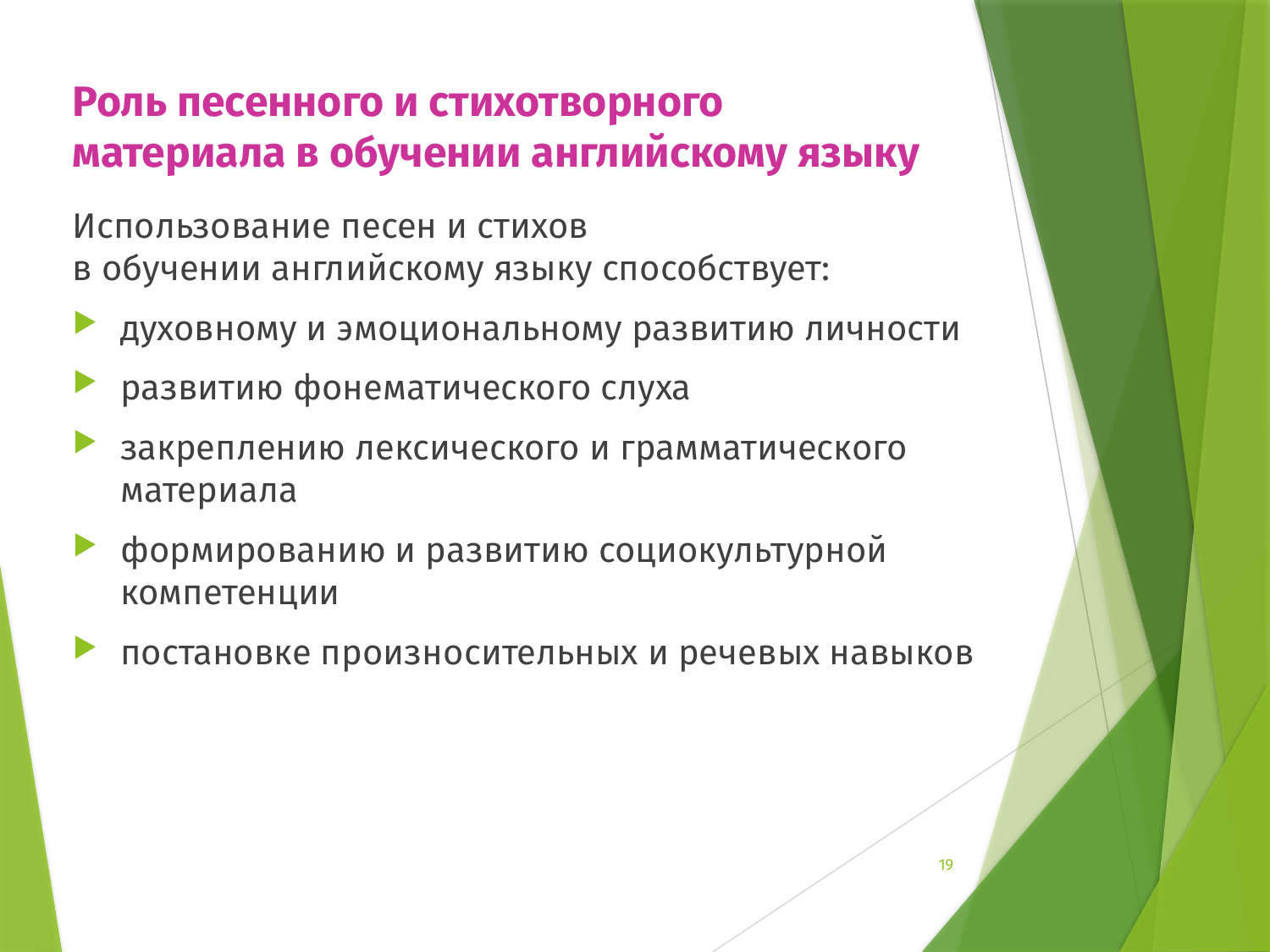

Роль песенного и стихотворного
материала в обучении английскому языку
Использование песен и стихов
в обучении английскому языку способствует:
духовному и эмоциональному развитию личности
развитию фонематического слуха
закреплению лексического и грамматического материала
формированию и развитию социокультурной компетенции
постановке произносительных и речевых навыков

19